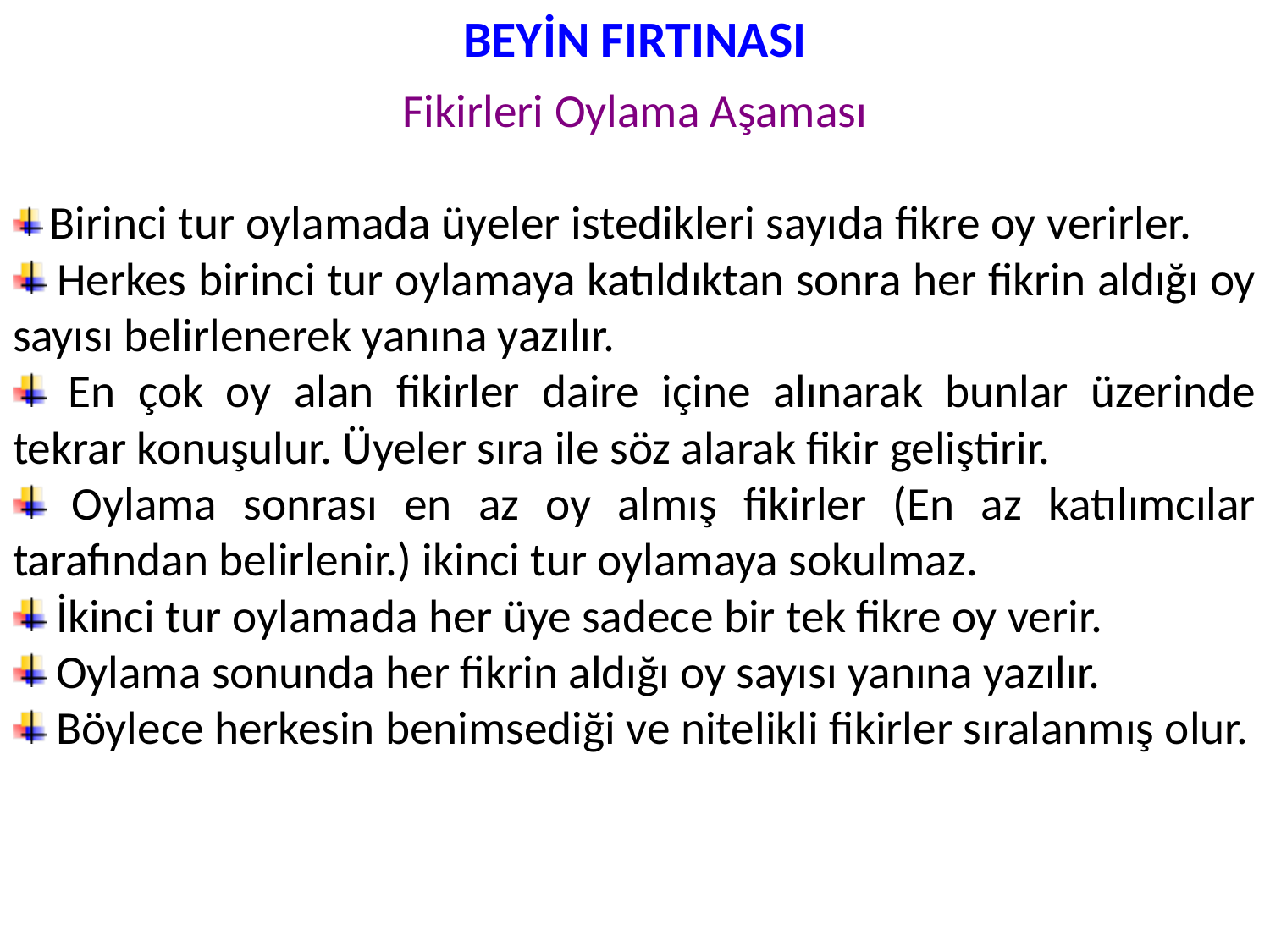

# BEYİN FIRTINASI
Fikirleri Oylama Aşaması

 Birinci tur oylamada üyeler istedikleri sayıda fikre oy verirler.
 Herkes birinci tur oylamaya katıldıktan sonra her fikrin aldığı oy sayısı belirlenerek yanına yazılır.
 En çok oy alan fikirler daire içine alınarak bunlar üzerinde tekrar konuşulur. Üyeler sıra ile söz alarak fikir geliştirir.
 Oylama sonrası en az oy almış fikirler (En az katılımcılar tarafından belirlenir.) ikinci tur oylamaya sokulmaz.
 İkinci tur oylamada her üye sadece bir tek fikre oy verir.
 Oylama sonunda her fikrin aldığı oy sayısı yanına yazılır.
 Böylece herkesin benimsediği ve nitelikli fikirler sıralanmış olur.